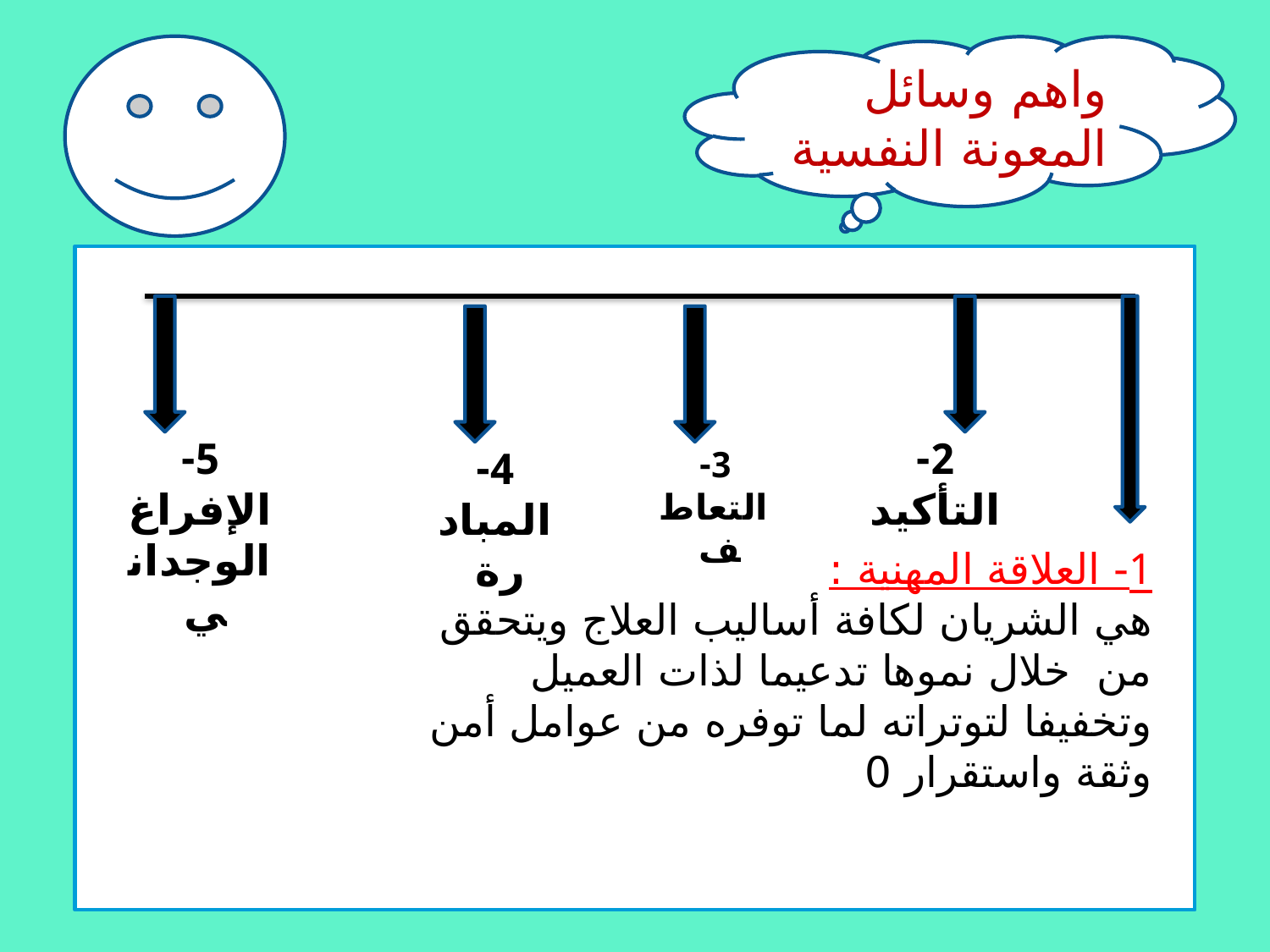

واهم وسائل المعونة النفسية

5- الإفراغ الوجداني
2- التأكيد
4- المبادرة
3- التعاطف
1- العلاقة المهنية :
هي الشريان لكافة أساليب العلاج ويتحقق من  خلال نموها تدعيما لذات العميل وتخفيفا لتوتراته لما توفره من عوامل أمن وثقة واستقرار 0